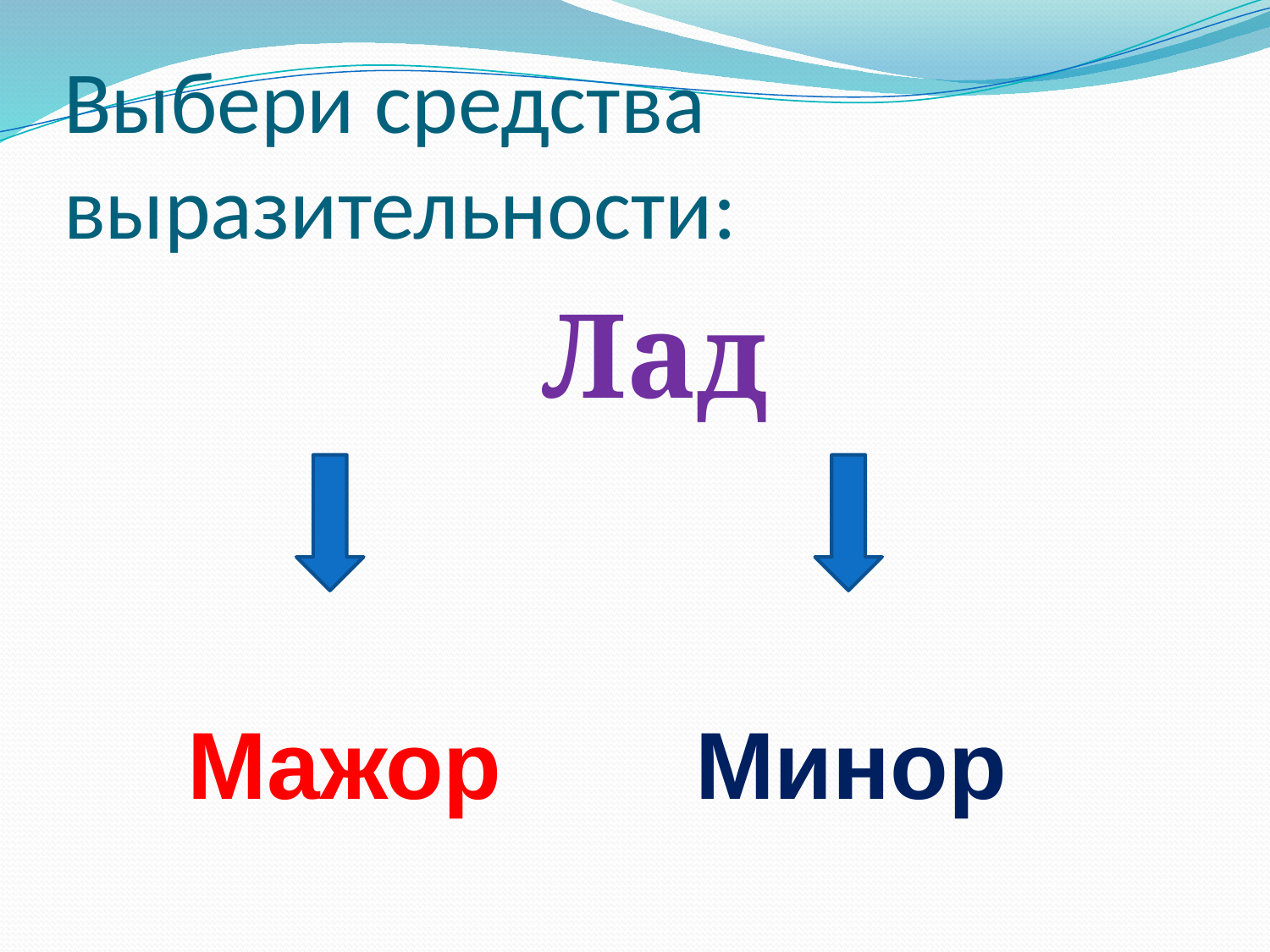

# Выбери средства выразительности:
				    Лад

   Мажор
   Минор